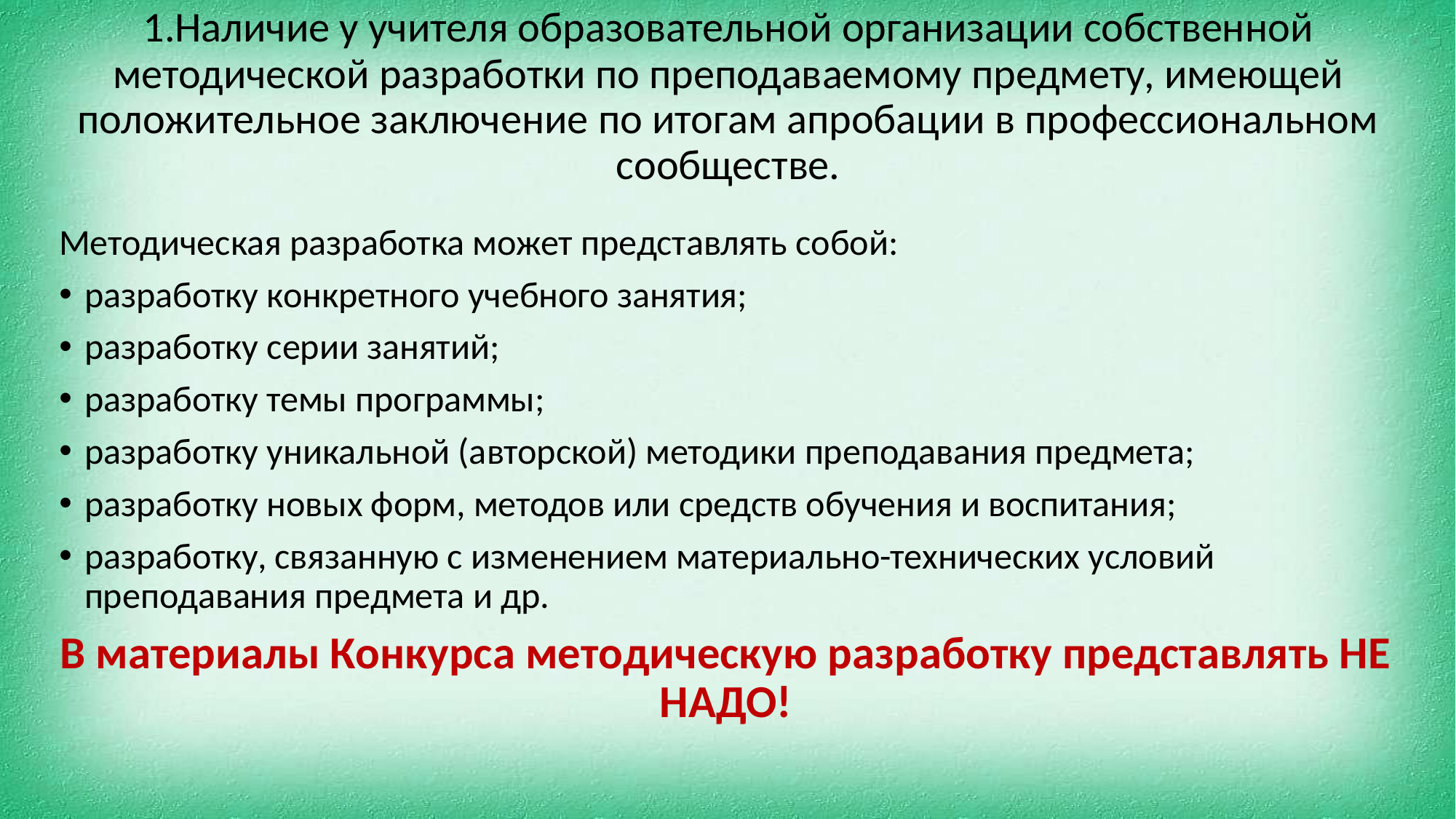

# 1.Наличие у учителя образовательной организации собственной методической разработки по преподаваемому предмету, имеющей положительное заключение по итогам апробации в профессиональном сообществе.
Методическая разработка может представлять собой:
разработку конкретного учебного занятия;
разработку серии занятий;
разработку темы программы;
разработку уникальной (авторской) методики преподавания предмета;
разработку новых форм, методов или средств обучения и воспитания;
разработку, связанную с изменением материально-технических условий преподавания предмета и др.
В материалы Конкурса методическую разработку представлять НЕ НАДО!